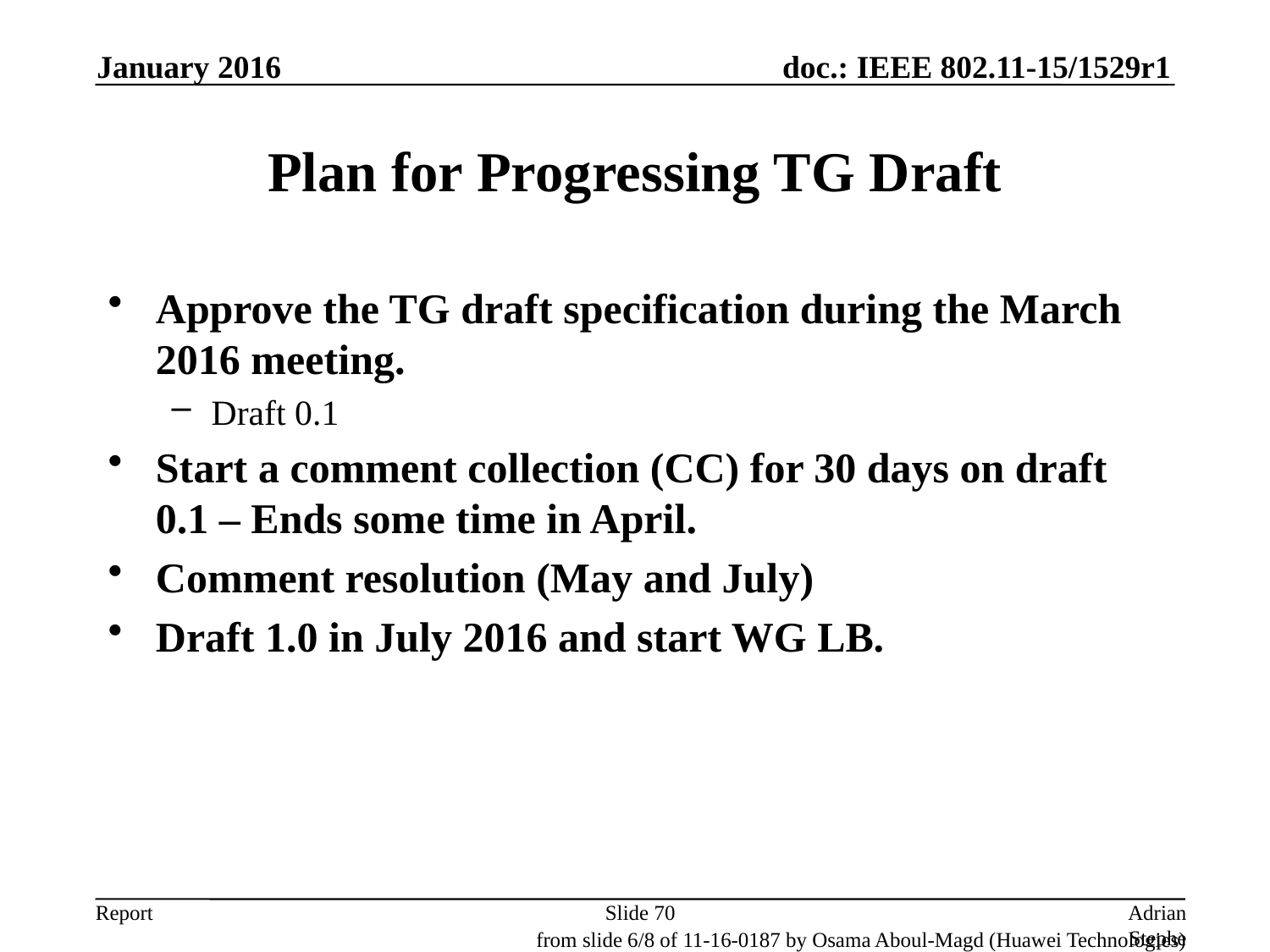

January 2016
# Plan for Progressing TG Draft
Approve the TG draft specification during the March 2016 meeting.
Draft 0.1
Start a comment collection (CC) for 30 days on draft 0.1 – Ends some time in April.
Comment resolution (May and July)
Draft 1.0 in July 2016 and start WG LB.
Slide 70
Adrian Stephens, Intel Corporation
from slide 6/8 of 11-16-0187 by Osama Aboul-Magd (Huawei Technologies)